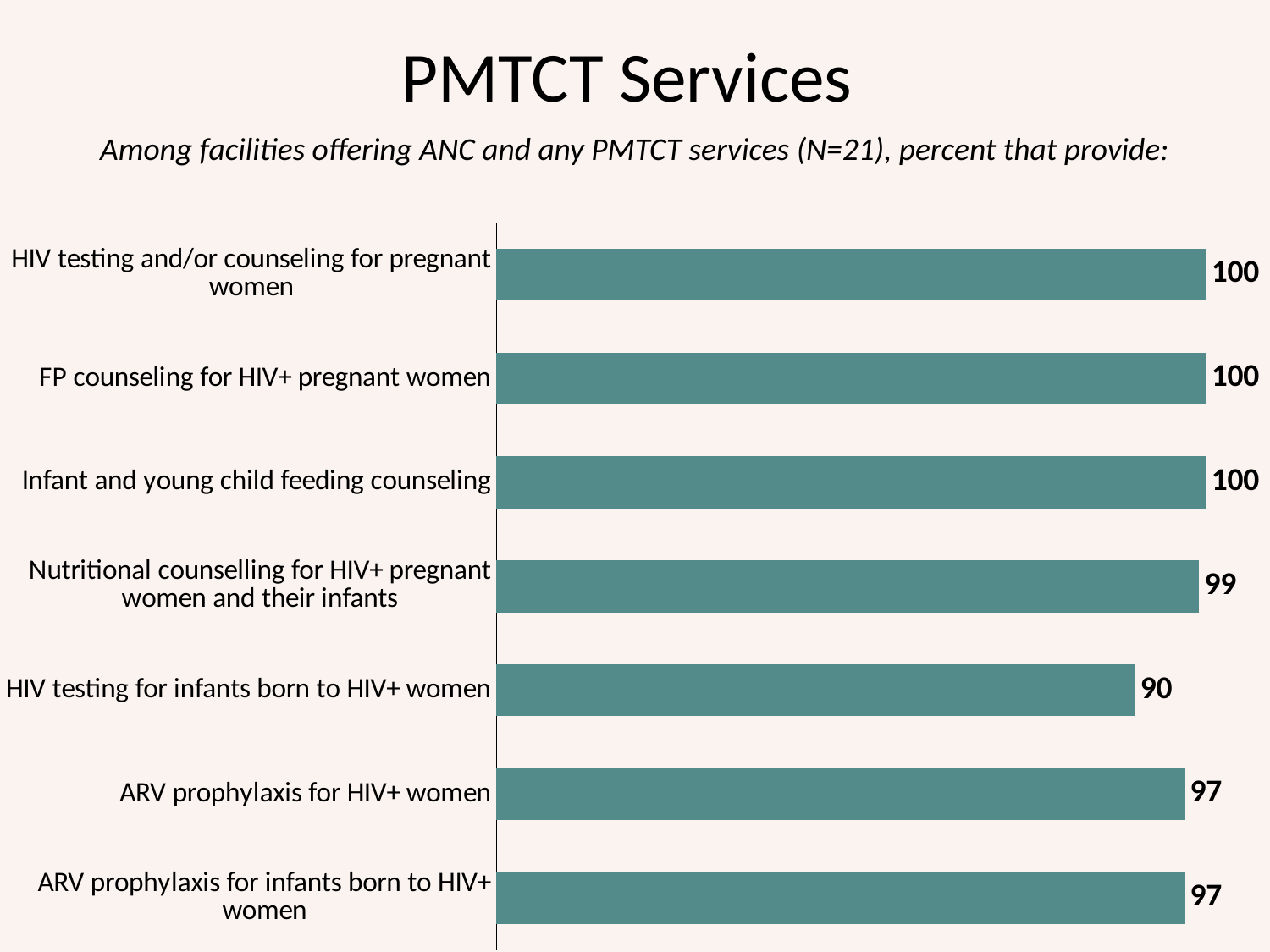

# PMTCT Services
Among facilities offering ANC and any PMTCT services (N=21), percent that provide:

### Chart

| Category | Column2 |
|---|---|
| ARV prophylaxis for infants born to HIV+ women | 97.0 |
| ARV prophylaxis for HIV+ women | 97.0 |
| HIV testing for infants born to HIV+ women | 90.0 |
| Nutritional counselling for HIV+ pregnant women and their infants | 99.0 |
| Infant and young child feeding counseling | 100.0 |
| FP counseling for HIV+ pregnant women | 100.0 |
| HIV testing and/or counseling for pregnant women | 100.0 |